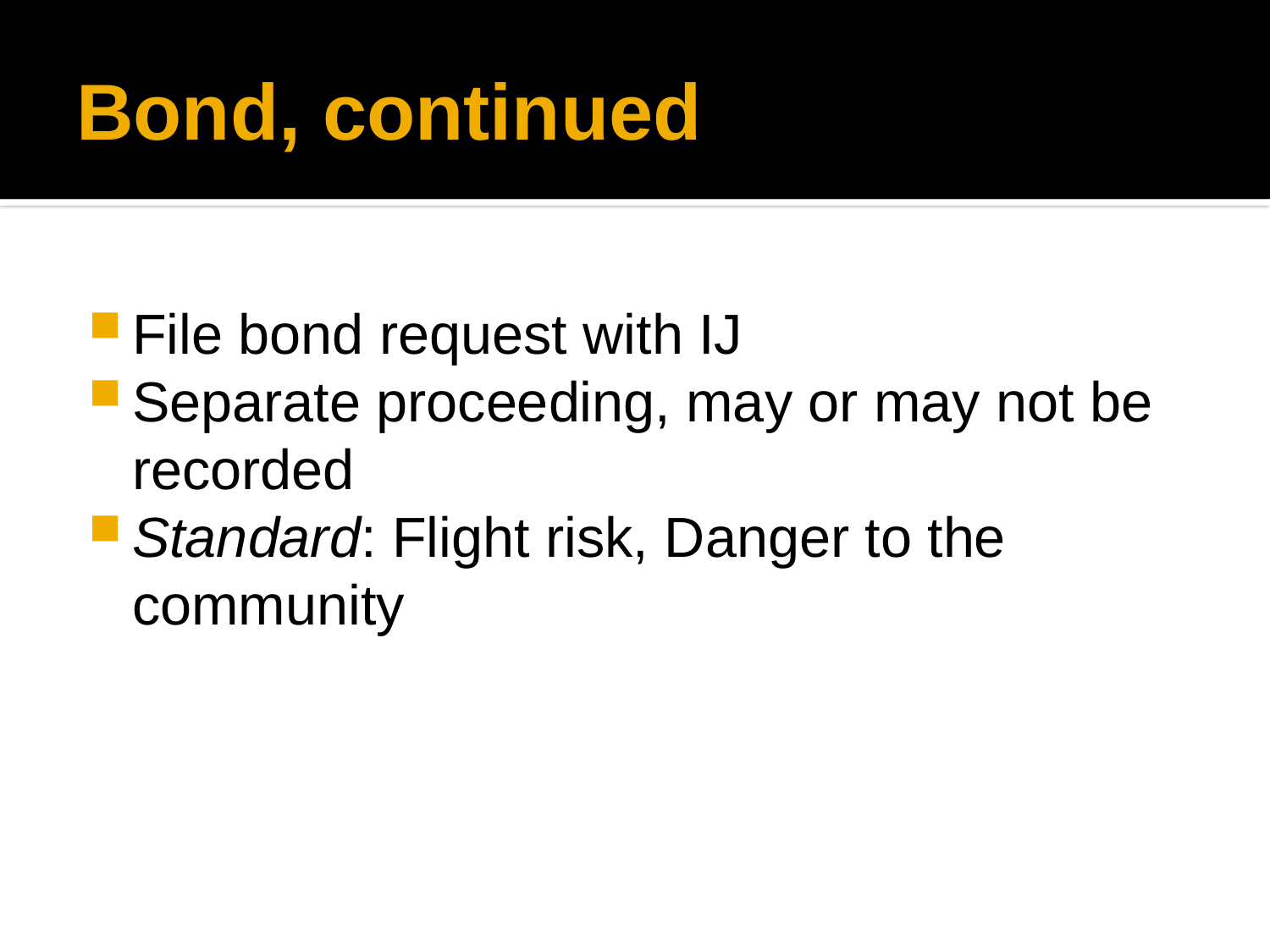

# Bond, continued
File bond request with IJ
Separate proceeding, may or may not be recorded
Standard: Flight risk, Danger to the community